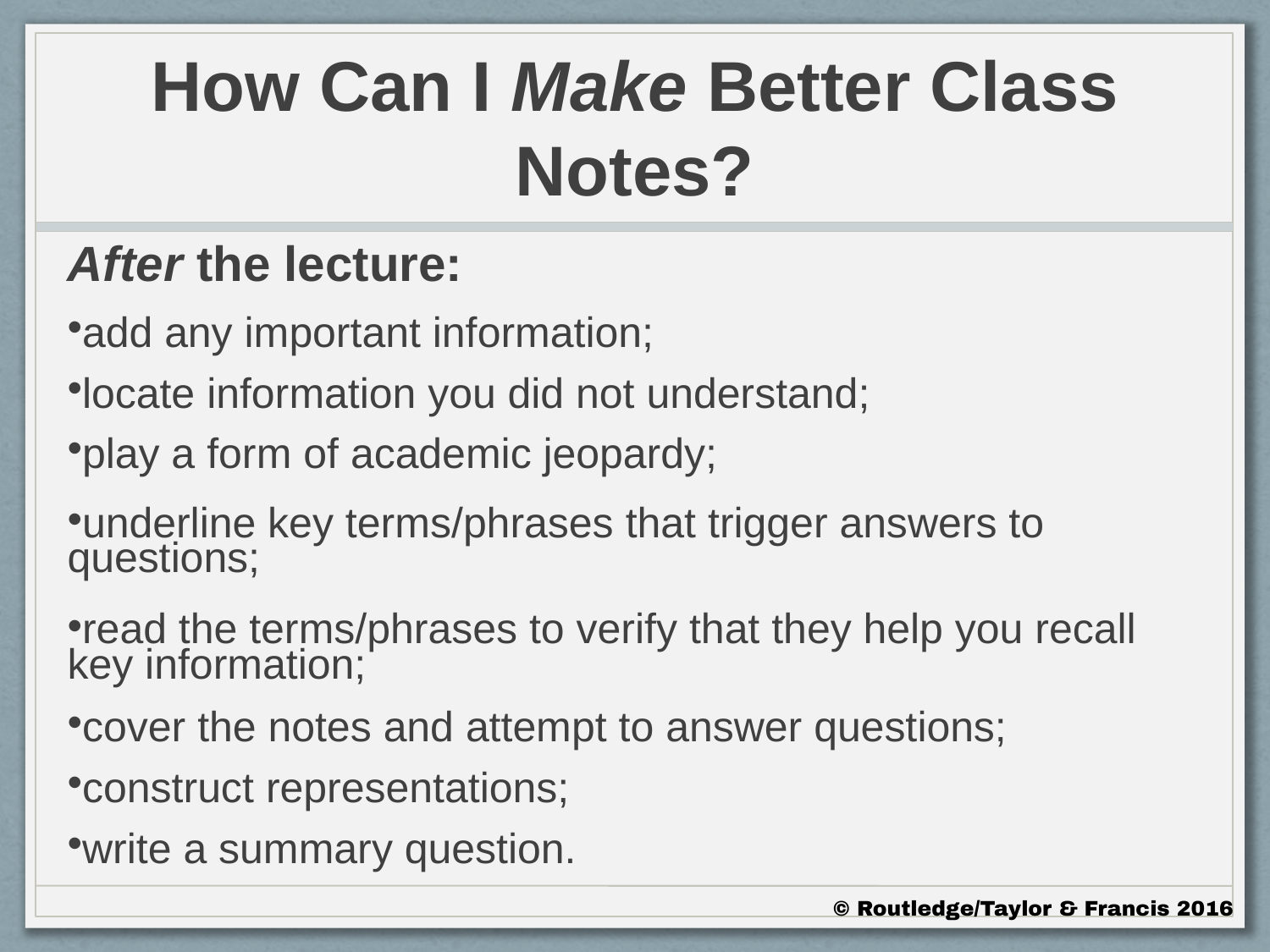

# How Can I Make Better Class Notes?
After the lecture:
add any important information;
locate information you did not understand;
play a form of academic jeopardy;
underline key terms/phrases that trigger answers to questions;
read the terms/phrases to verify that they help you recall key information;
cover the notes and attempt to answer questions;
construct representations;
write a summary question.
© Routledge/Taylor & Francis 2016